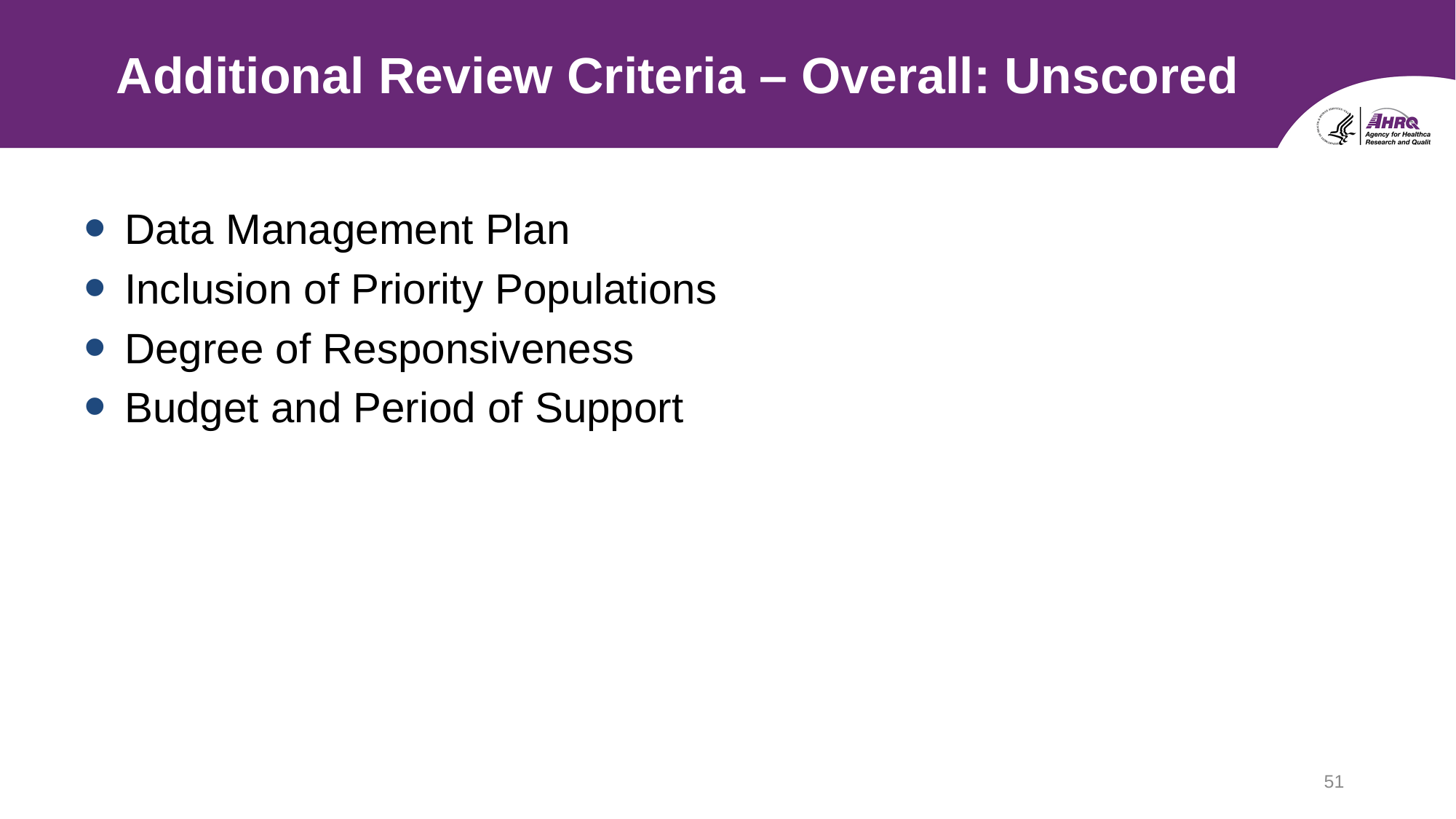

# Additional Review Criteria – Overall: Unscored
Data Management Plan
Inclusion of Priority Populations
Degree of Responsiveness
Budget and Period of Support
51